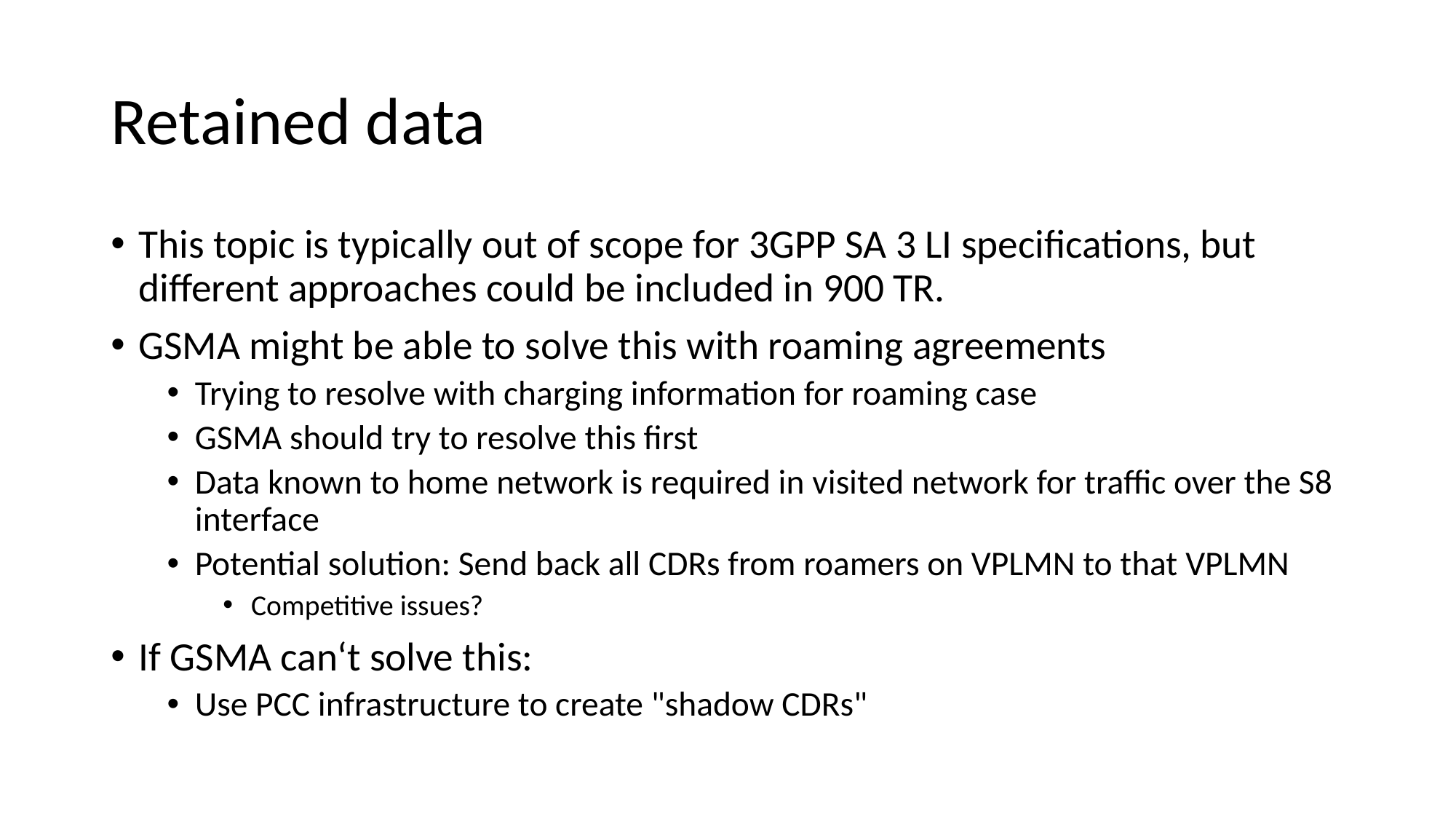

# Retained data
This topic is typically out of scope for 3GPP SA 3 LI specifications, but different approaches could be included in 900 TR.
GSMA might be able to solve this with roaming agreements
Trying to resolve with charging information for roaming case
GSMA should try to resolve this first
Data known to home network is required in visited network for traffic over the S8 interface
Potential solution: Send back all CDRs from roamers on VPLMN to that VPLMN
Competitive issues?
If GSMA can‘t solve this:
Use PCC infrastructure to create "shadow CDRs"